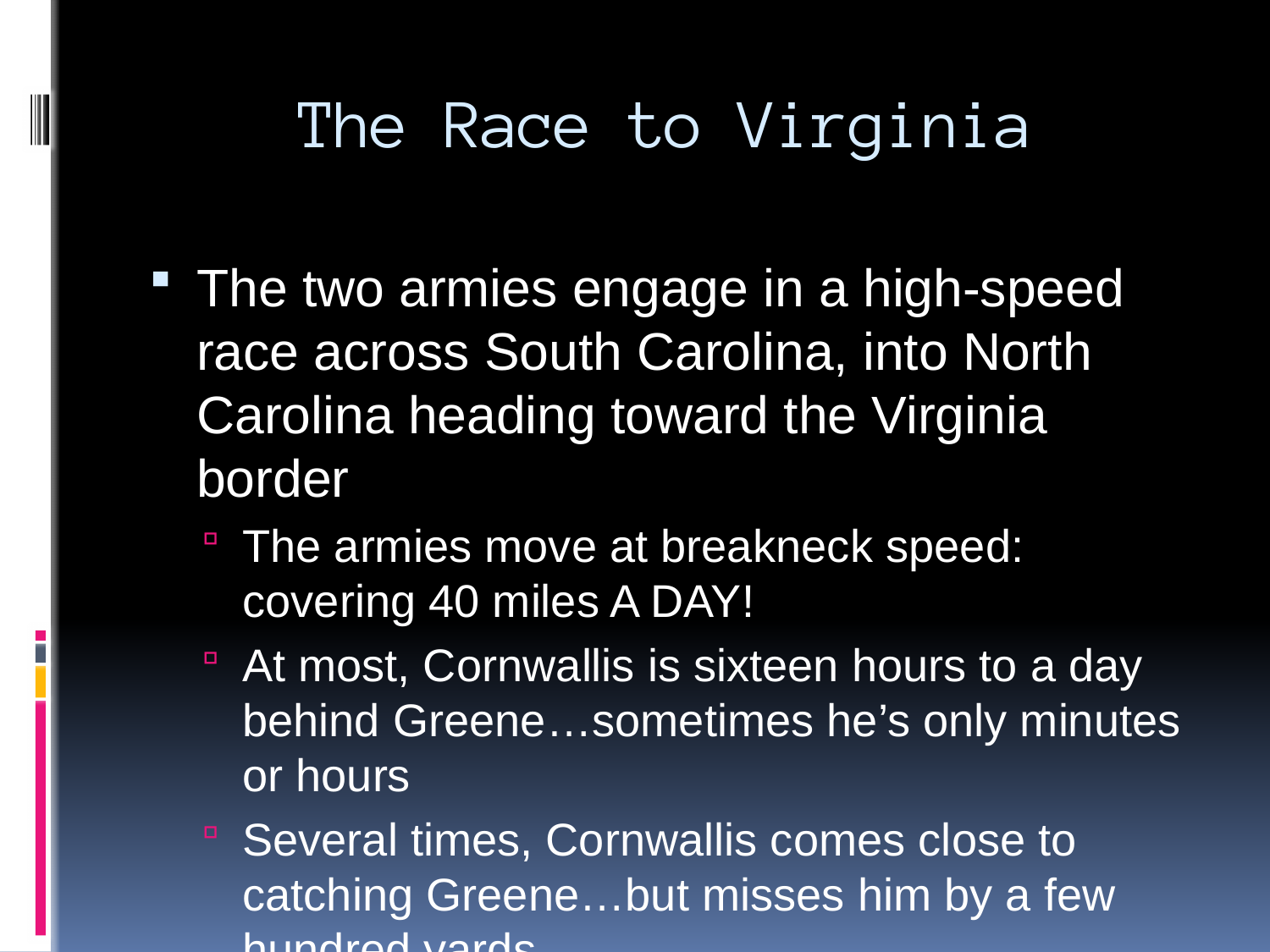

# The Race to Virginia
The two armies engage in a high-speed race across South Carolina, into North Carolina heading toward the Virginia border
The armies move at breakneck speed: covering 40 miles A DAY!
At most, Cornwallis is sixteen hours to a day behind Greene…sometimes he’s only minutes or hours
Several times, Cornwallis comes close to catching Greene…but misses him by a few hundred yards